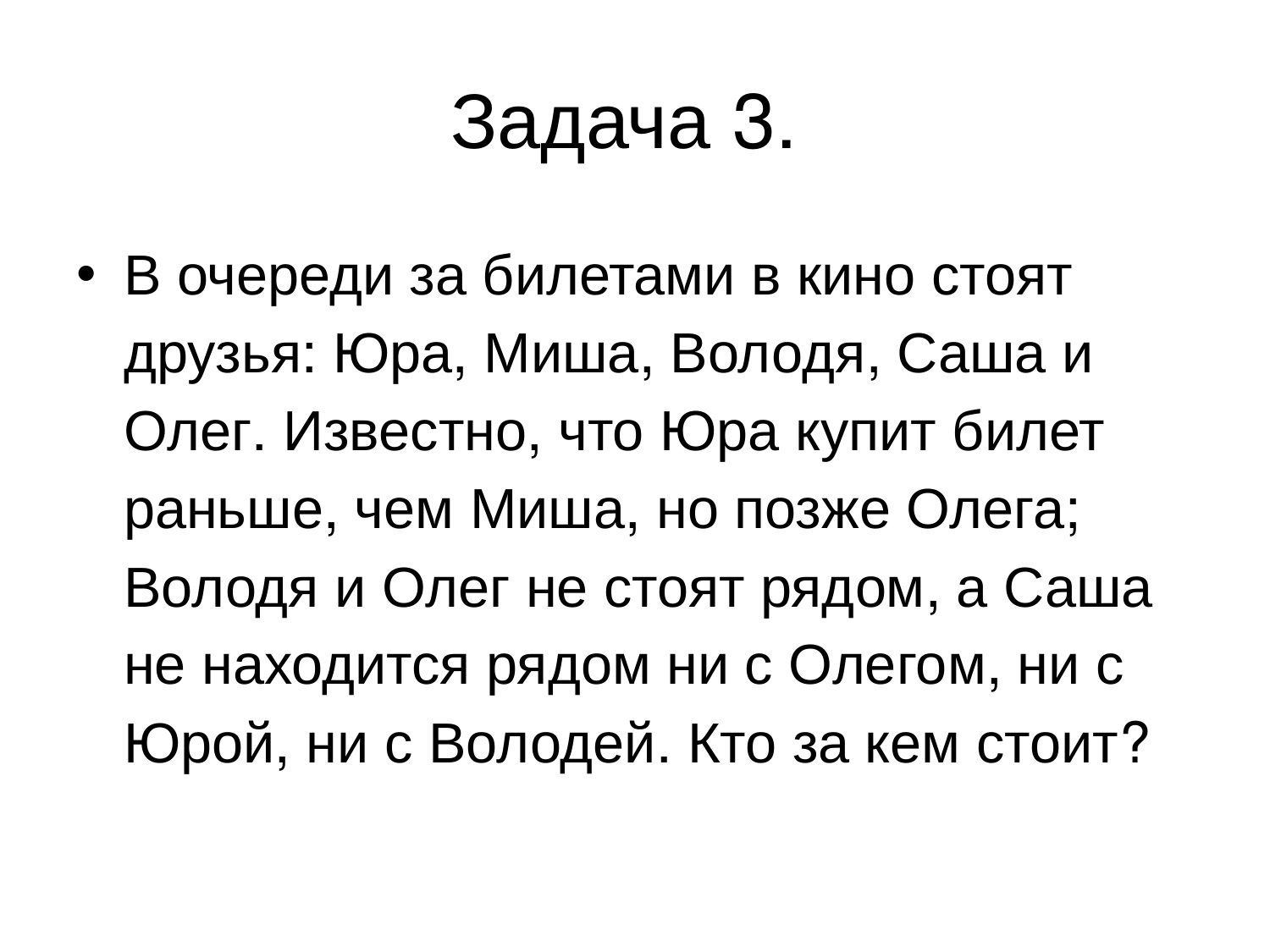

# Задача 3.
В очереди за билетами в кино стоят друзья: Юра, Миша, Володя, Саша и Олег. Известно, что Юра купит билет раньше, чем Миша, но позже Олега; Володя и Олег не стоят рядом, а Саша не находится рядом ни с Олегом, ни с Юрой, ни с Володей. Кто за кем стоит?